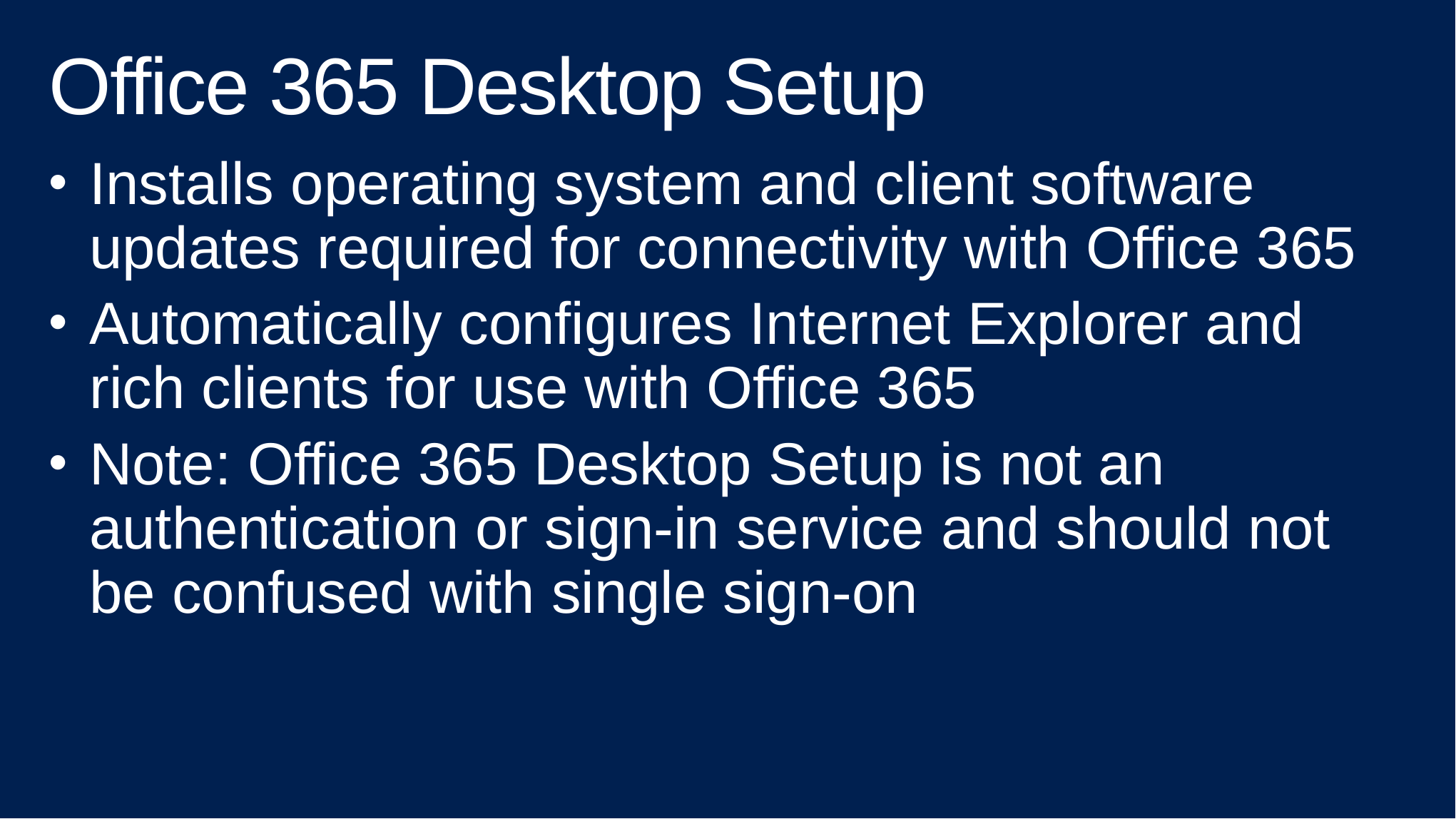

# Office 365 Desktop Setup
Installs operating system and client software updates required for connectivity with Office 365
Automatically configures Internet Explorer and rich clients for use with Office 365
Note: Office 365 Desktop Setup is not an authentication or sign-in service and should not be confused with single sign-on